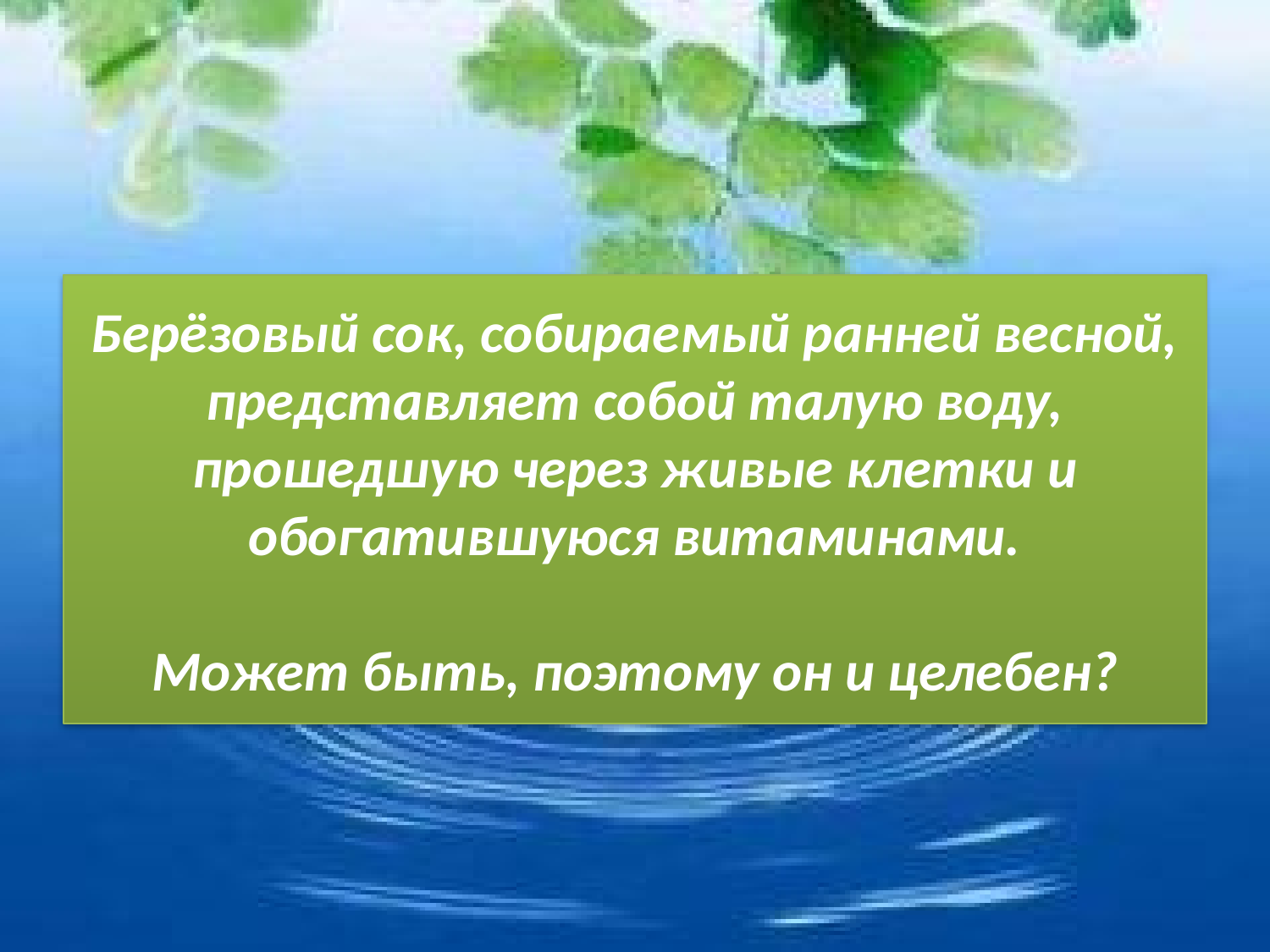

# Берёзовый сок, собираемый ранней весной, представляет собой талую воду, прошедшую через живые клетки и обогатившуюся витаминами. Может быть, поэтому он и целебен?